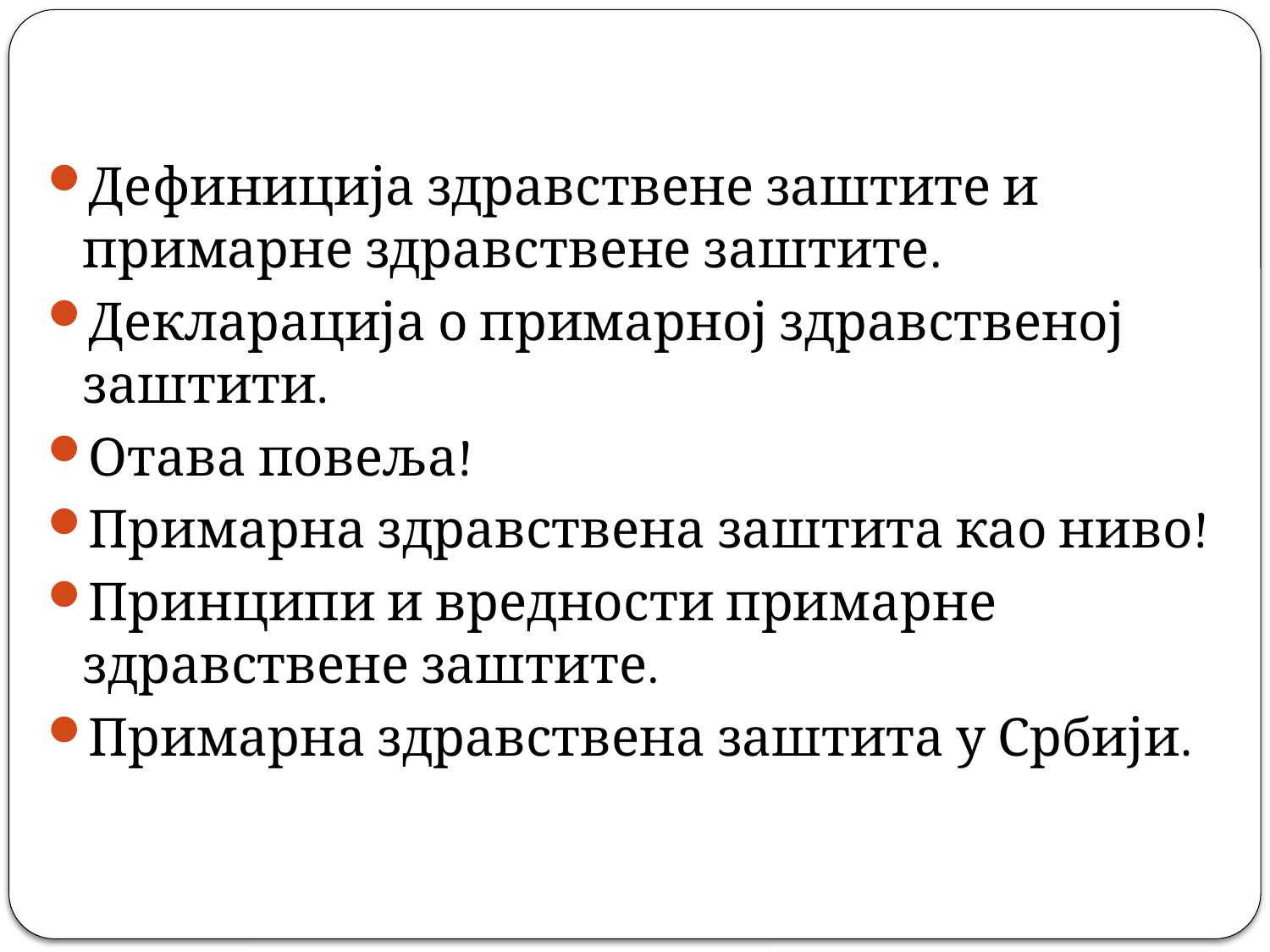

Дефиниција здравствене заштите и примарне здравствене заштите.
Декларација о примарној здравственој заштити.
Отава повеља!
Примарна здравствена заштита као ниво!
Принципи и вредности примарне здравствене заштите.
Примарна здравствена заштита у Србији.